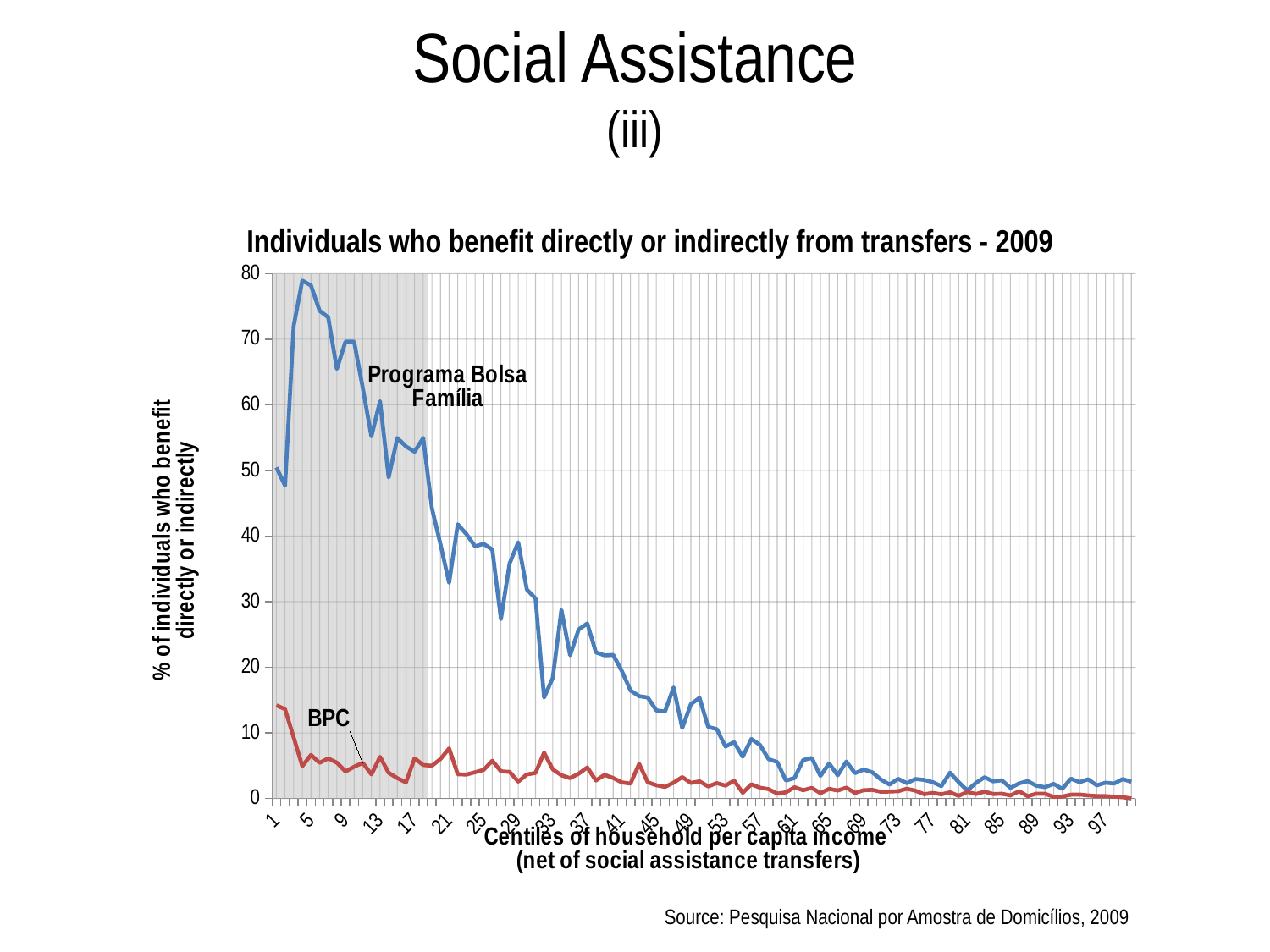

Social Assistance
(iii)
Individuals who benefit directly or indirectly from transfers - 2009

### Chart

| Category |  |  |  |
|---|---|---|---|
Source: Pesquisa Nacional por Amostra de Domicílios, 2009